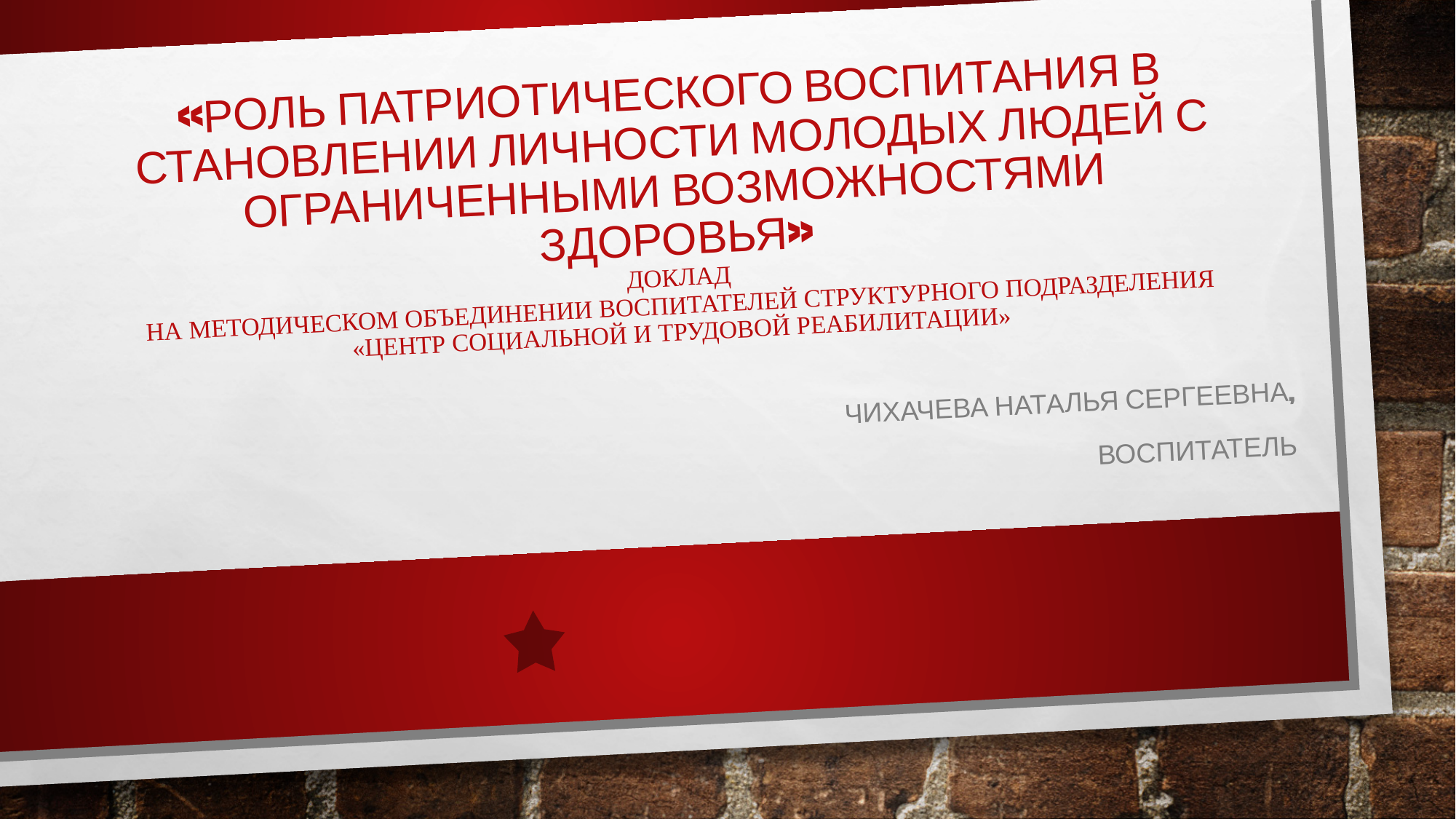

# «Роль патриотического воспитания в становлении личности молодых людей с ограниченными возможностями здоровья» Доклад на методическом объединении воспитателей структурного подразделения «Центр социальной и трудовой реабилитации»
Чихачева Наталья Сергеевна,
воспитатель